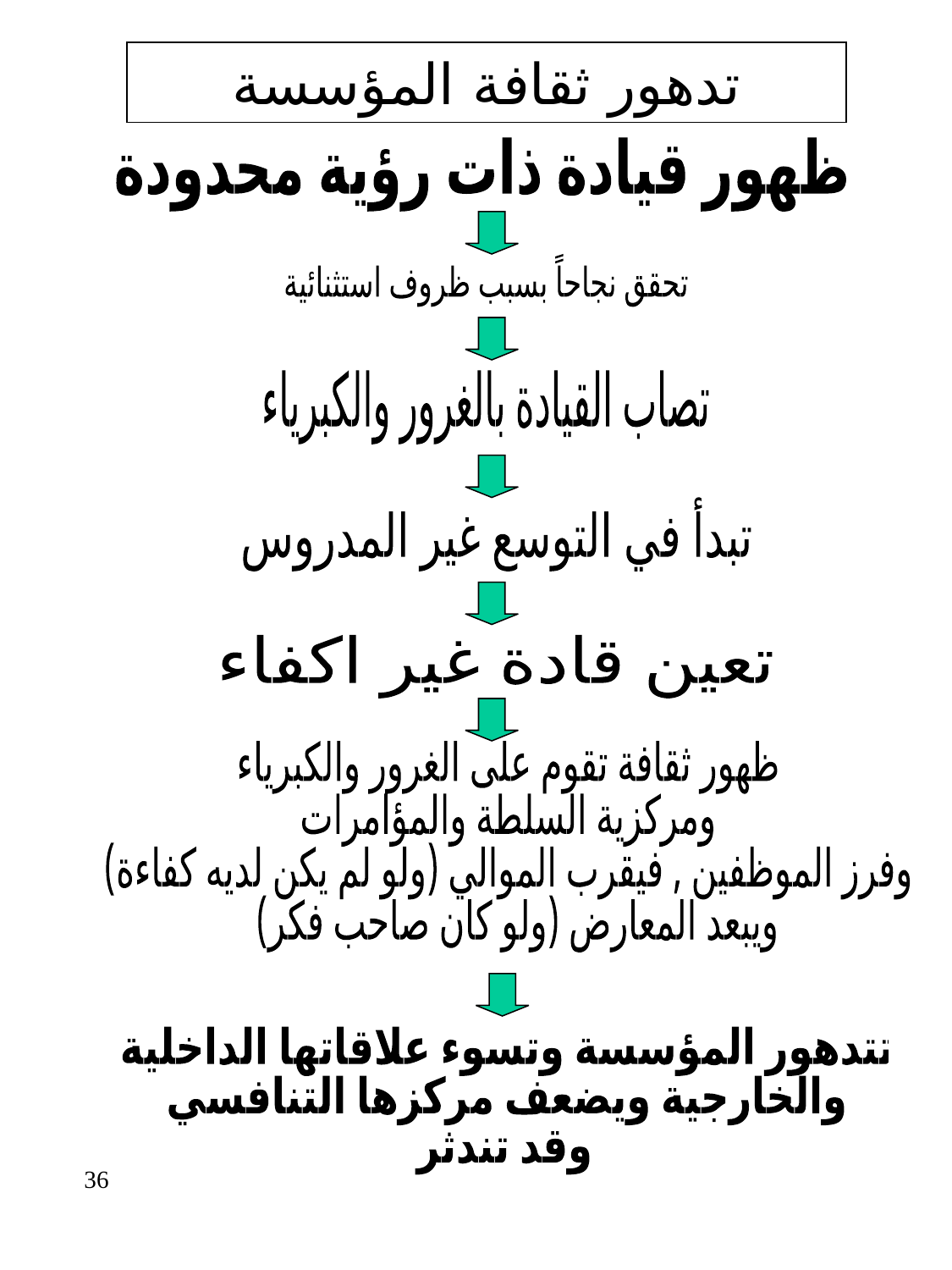

تدهور ثقافة المؤسسة
ظهور قيادة ذات رؤية محدودة

تحقق نجاحاً بسبب ظروف استثنائية

تصاب القيادة بالغرور والكبرياء

تبدأ في التوسع غير المدروس

تعين قادة غير اكفاء

ظهور ثقافة تقوم على الغرور والكبرياء
 ومركزية السلطة والمؤامرات
وفرز الموظفين , فيقرب الموالي (ولو لم يكن لديه كفاءة)
ويبعد المعارض (ولو كان صاحب فكر)

تتدهور المؤسسة وتسوء علاقاتها الداخلية
 والخارجية ويضعف مركزها التنافسي
 وقد تندثر
36